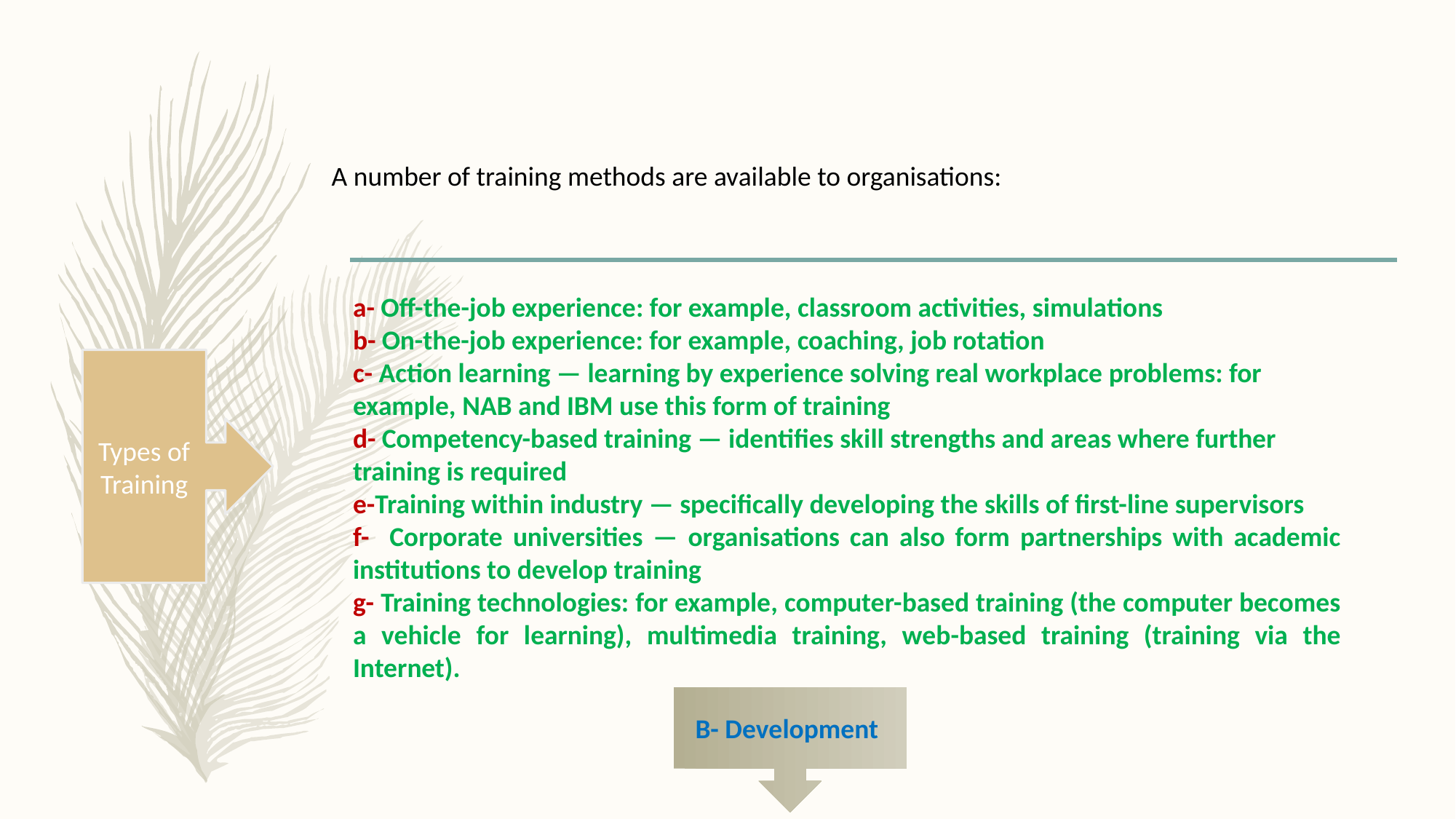

A number of training methods are available to organisations:

a- Off-the-job experience: for example, classroom activities, simulations
b- On-the-job experience: for example, coaching, job rotation
c- Action learning — learning by experience solving real workplace problems: for example, NAB and IBM use this form of training
d- Competency-based training — identifies skill strengths and areas where further training is required
e-Training within industry — specifically developing the skills of first-line supervisors
f-  Corporate universities — organisations can also form partnerships with academic institutions to develop training
g- Training technologies: for example, computer-based training (the computer becomes a vehicle for learning), multimedia training, web-based training (training via the Internet).
Types of Training
B- Development